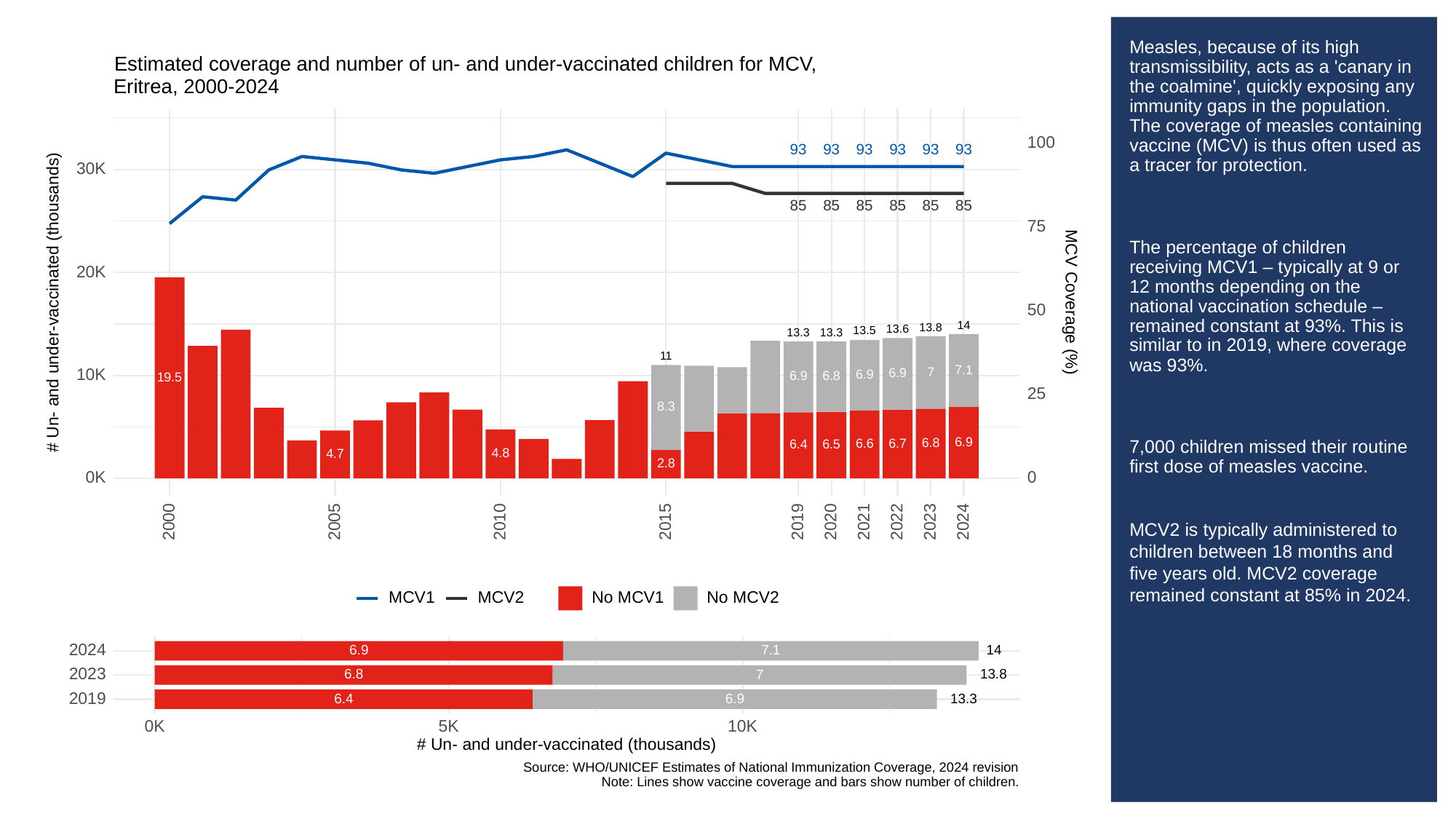

# Measles, because of its high transmissibility, acts as a 'canary in the coalmine', quickly exposing any immunity gaps in the population. The coverage of measles containing vaccine (MCV) is thus often used as a tracer for protection.

The percentage of children receiving MCV1 – typically at 9 or 12 months depending on the national vaccination schedule – remained constant at 93%. This is similar to in 2019, where coverage was 93%.

7,000 children missed their routine first dose of measles vaccine.

MCV2 is typically administered to children between 18 months and five years old. MCV2 coverage remained constant at 85% in 2024.

Estimated coverage and number of un- and under-vaccinated children for MCV,
Eritrea, 2000-2024

100
93
93
93
93
93
93

30K

85
85
85
85
85
85

75
20K

# Un- and under-vaccinated (thousands)
MCV Coverage (%)
50
14
13.8

13.6
13.5
13.3
13.3

11

7.1

7
6.9
10K
6.9
6.8
6.9
19.5

25

8.3

6.9
6.8

6.7
6.6
6.5

6.4
4.8
4.7

2.8
0K
0

2023
2000
2005
2010
2015
2019
2020
2021
2022
2024

MCV1
MCV2
No MCV1
No MCV2

2024
6.9
7.1
14

2023
13.8
6.8
7

2019
13.3
6.4
6.9

0K
10K
5K
# Un- and under-vaccinated (thousands)
Source: WHO/UNICEF Estimates of National Immunization Coverage, 2024 revision
Note: Lines show vaccine coverage and bars show number of children.